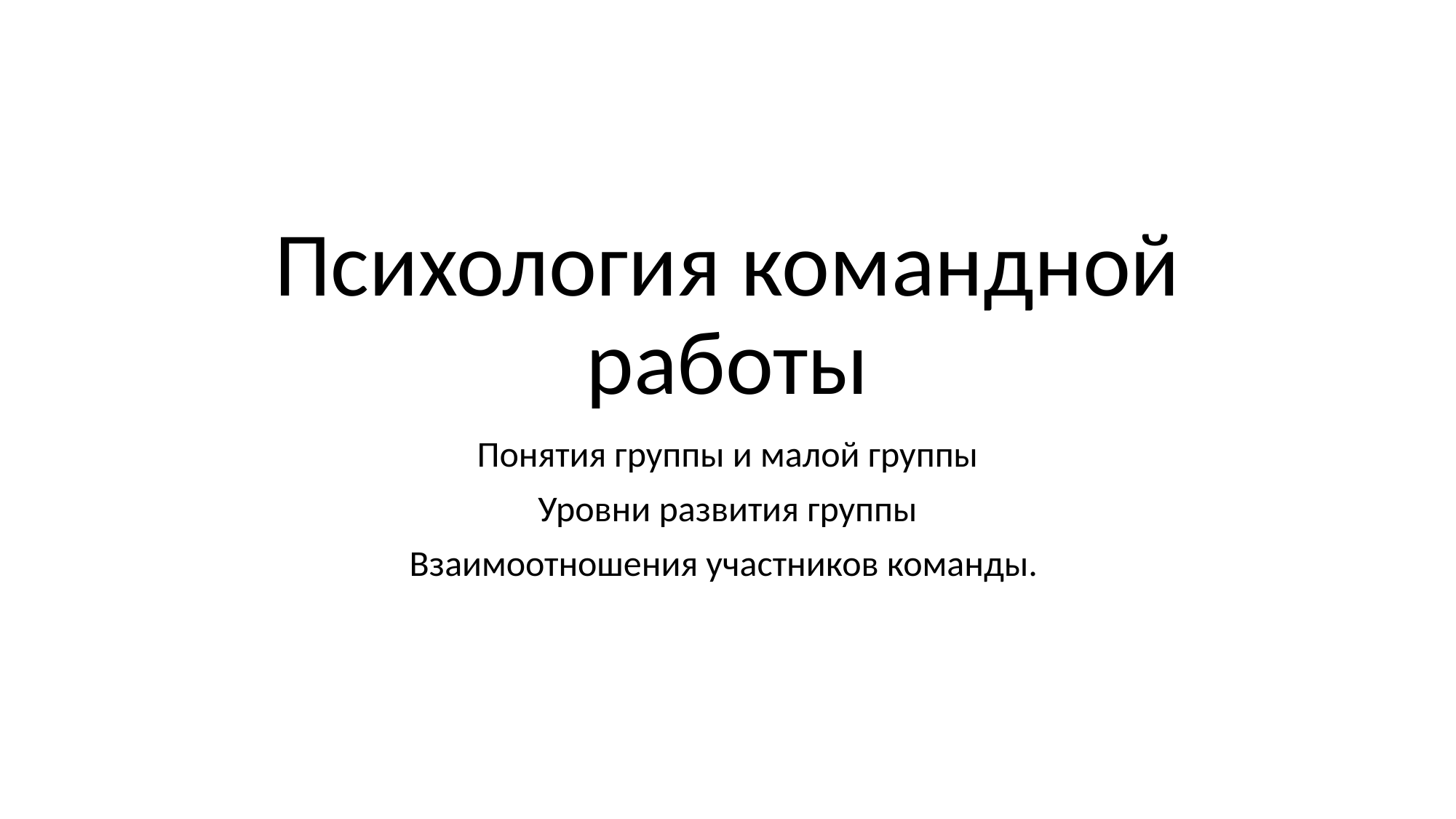

# Психология командной работы
Понятия группы и малой группы
Уровни развития группы
Взаимоотношения участников команды.